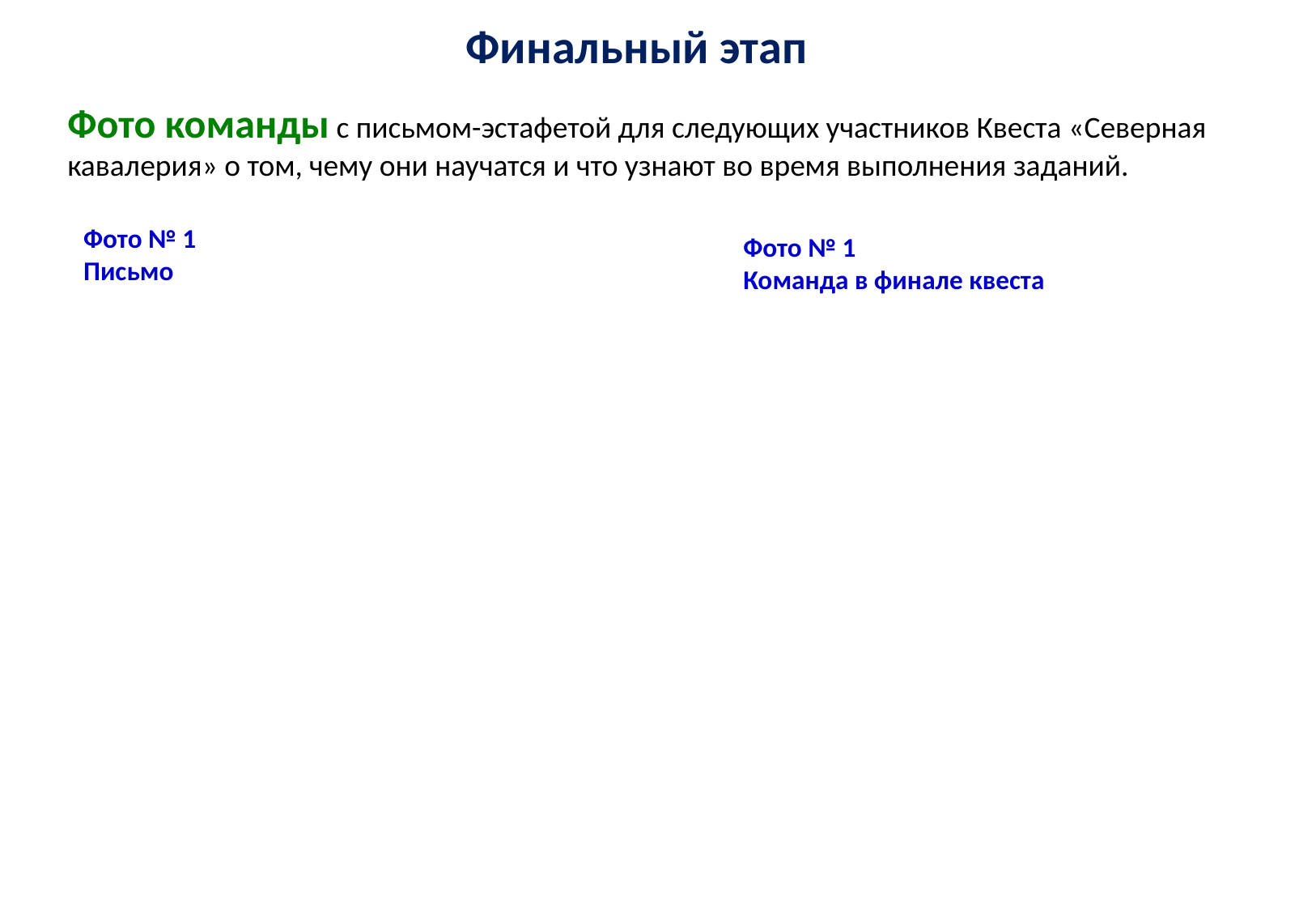

# Финальный этап
Фото команды с письмом-эстафетой для следующих участников Квеста «Северная кавалерия» о том, чему они научатся и что узнают во время выполнения заданий.
Фото № 1
Письмо
Фото № 1
Команда в финале квеста